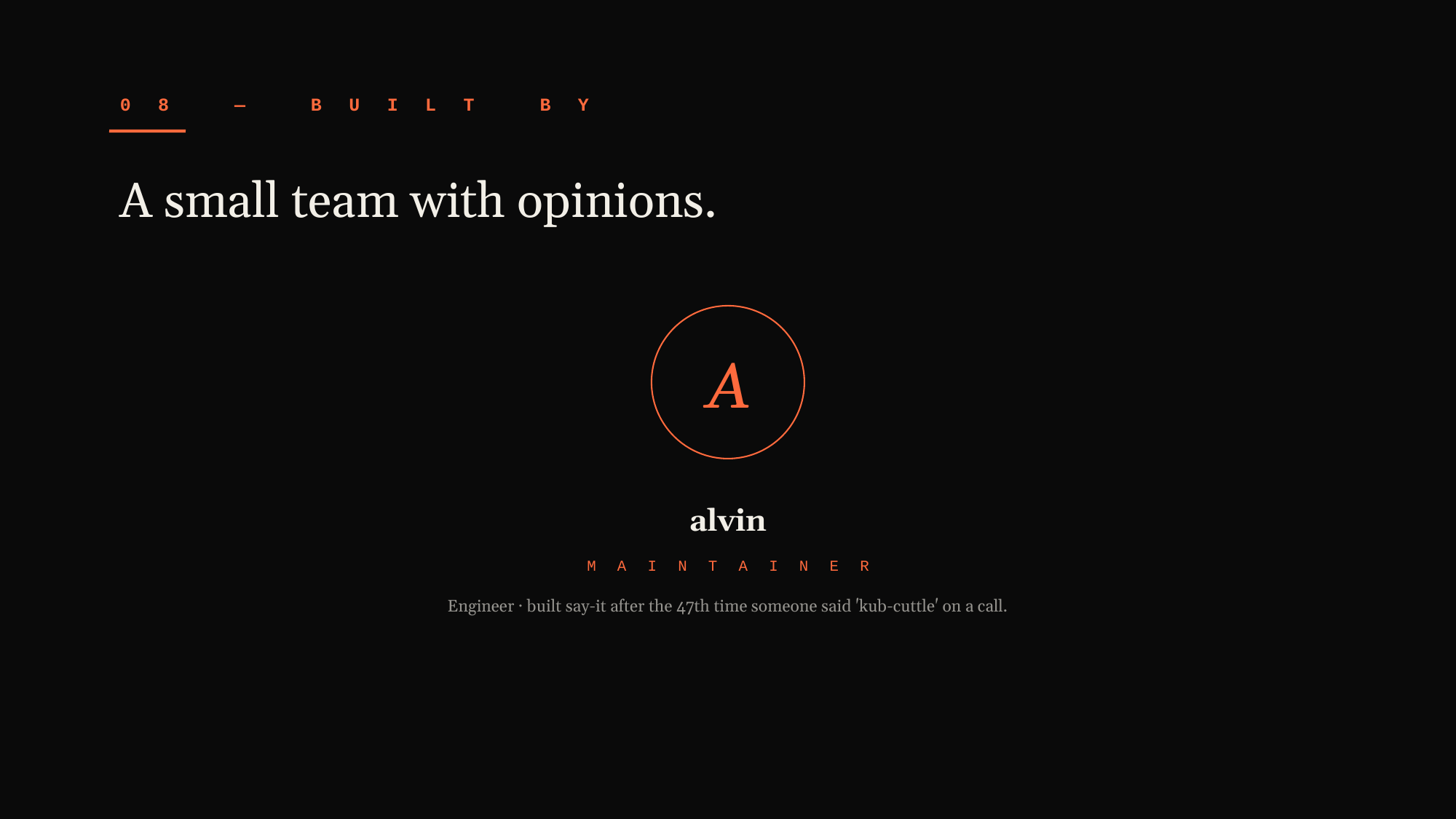

08 — BUILT BY

A small team with opinions.

A
alvin
MAINTAINER
Engineer · built say-it after the 47th time someone said 'kub-cuttle' on a call.